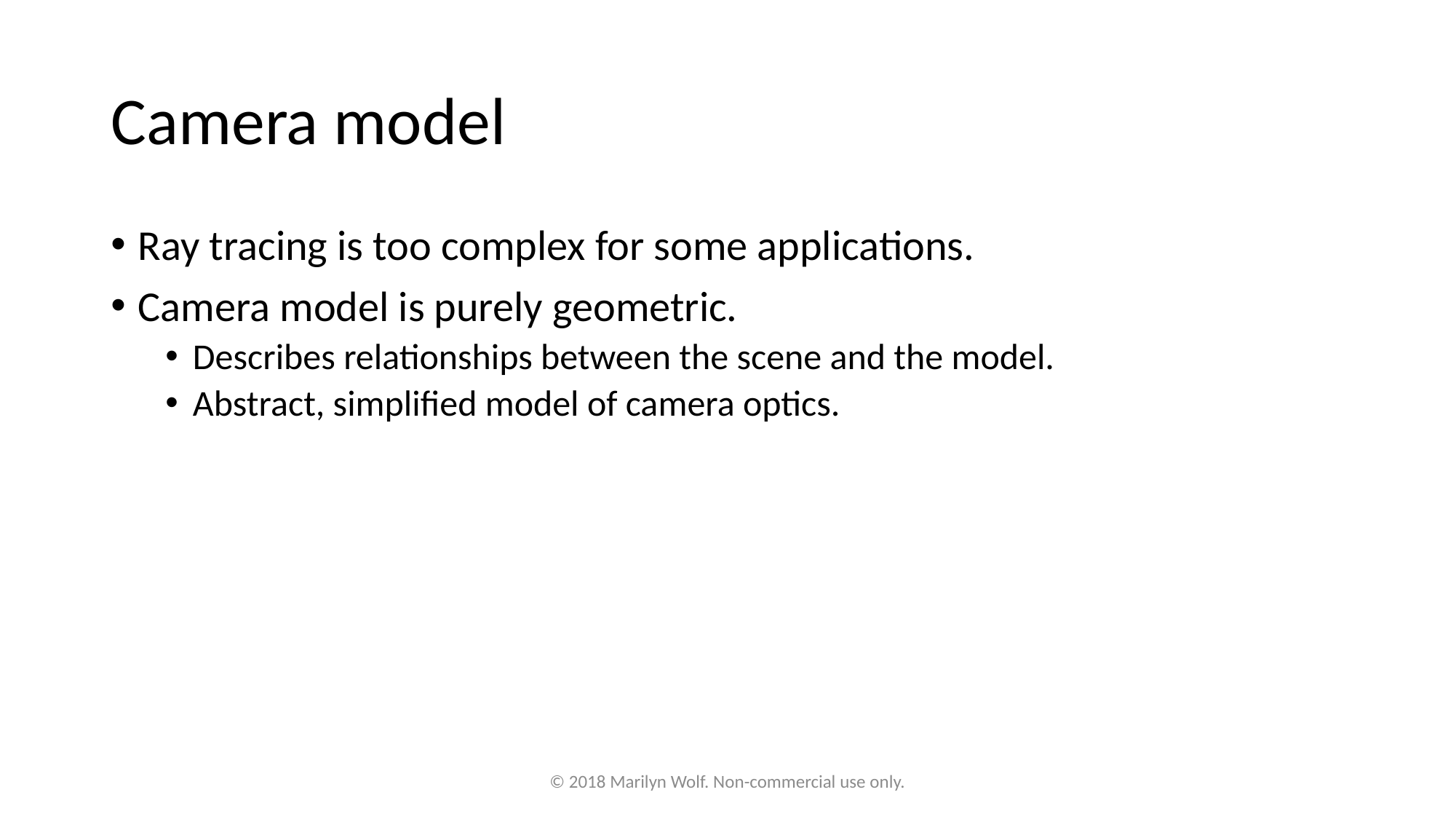

# Camera model
Ray tracing is too complex for some applications.
Camera model is purely geometric.
Describes relationships between the scene and the model.
Abstract, simplified model of camera optics.
© 2018 Marilyn Wolf. Non-commercial use only.